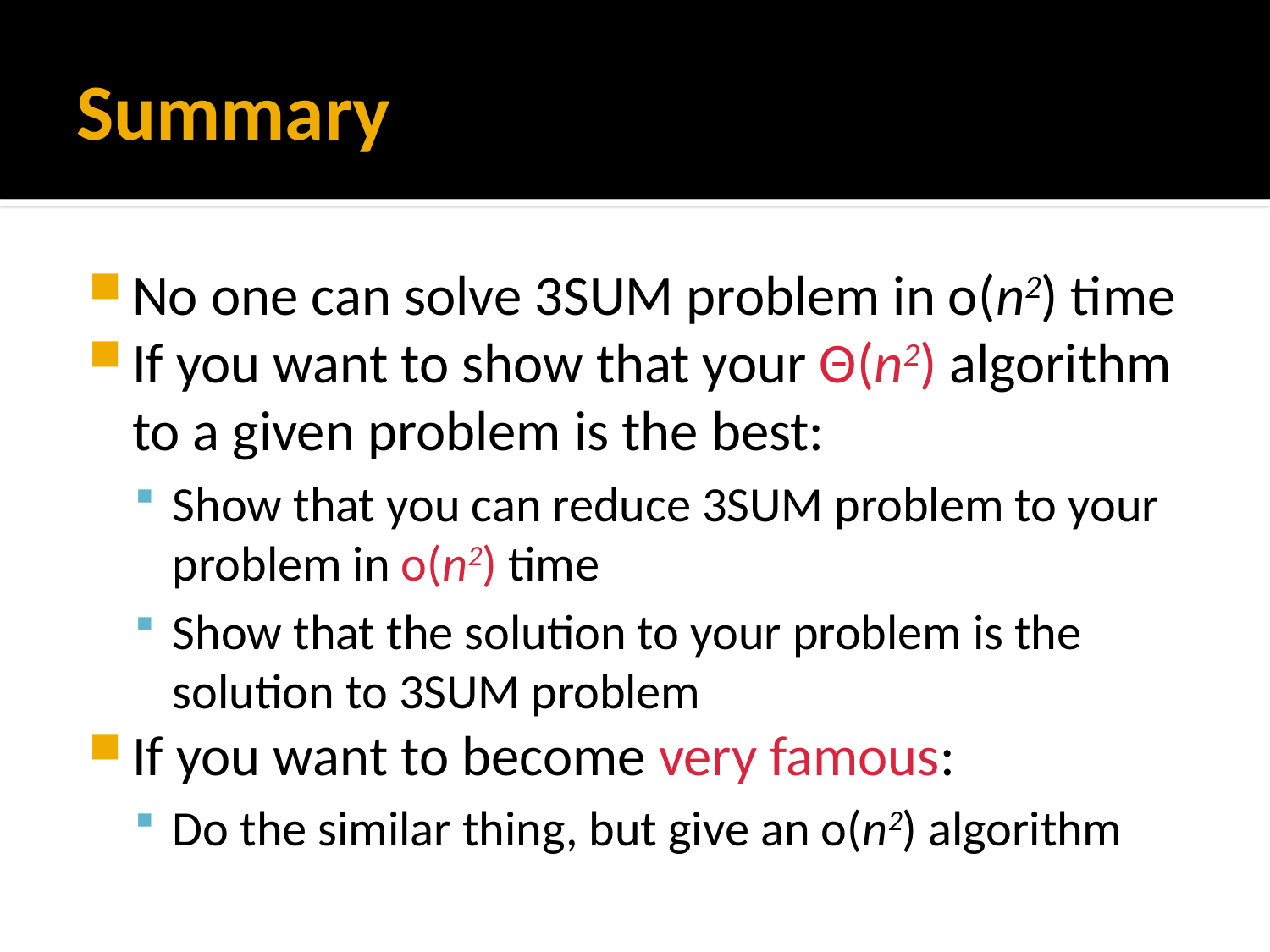

# Summary
No one can solve 3SUM problem in o(n2) time
If you want to show that your Θ(n2) algorithm to a given problem is the best:
Show that you can reduce 3SUM problem to your problem in o(n2) time
Show that the solution to your problem is the solution to 3SUM problem
If you want to become very famous:
Do the similar thing, but give an o(n2) algorithm